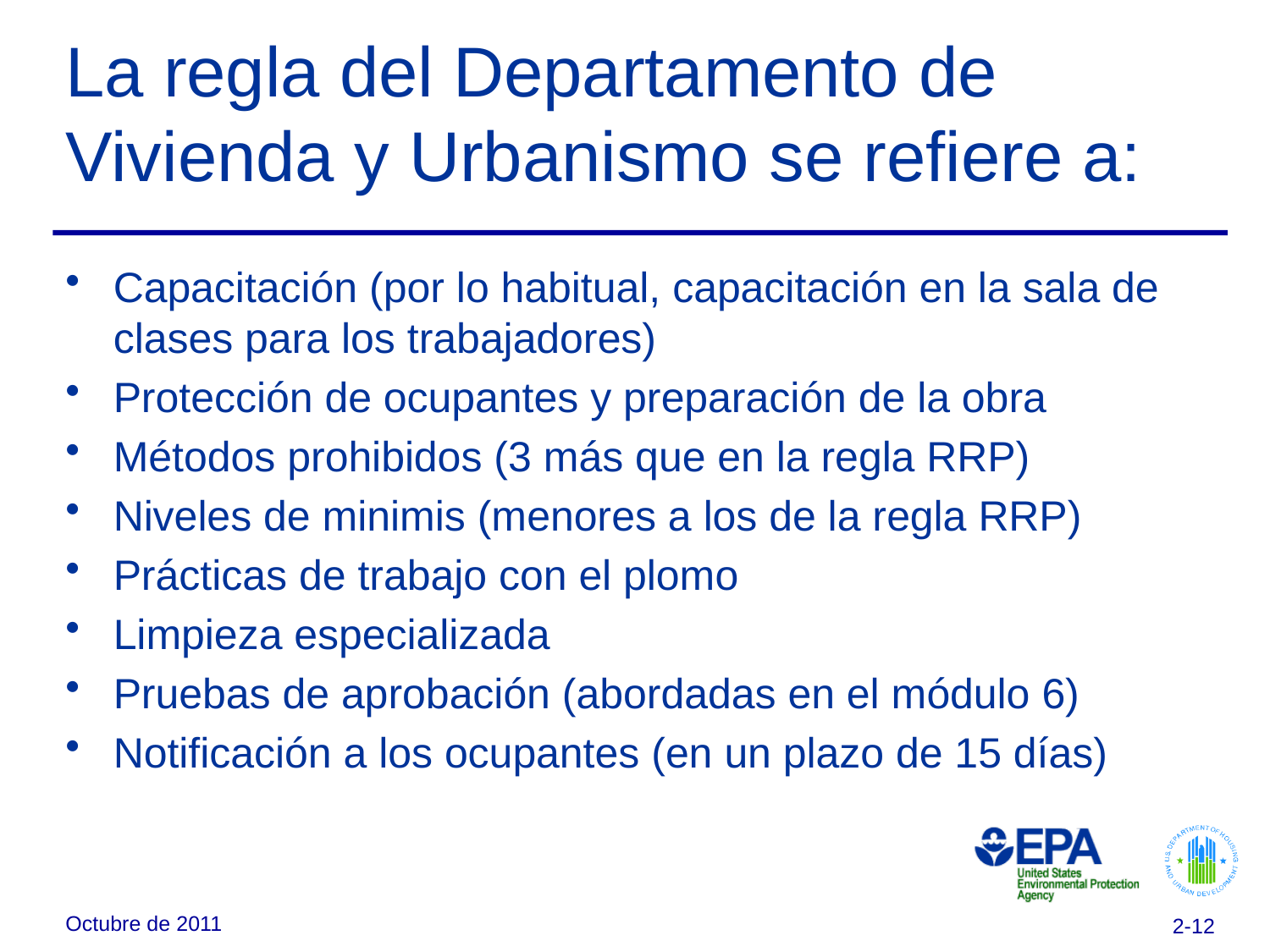

La regla del Departamento de Vivienda y Urbanismo se refiere a:
Capacitación (por lo habitual, capacitación en la sala de clases para los trabajadores)
Protección de ocupantes y preparación de la obra
Métodos prohibidos (3 más que en la regla RRP)
Niveles de minimis (menores a los de la regla RRP)
Prácticas de trabajo con el plomo
Limpieza especializada
Pruebas de aprobación (abordadas en el módulo 6)
Notificación a los ocupantes (en un plazo de 15 días)
Octubre de 2011
2-12